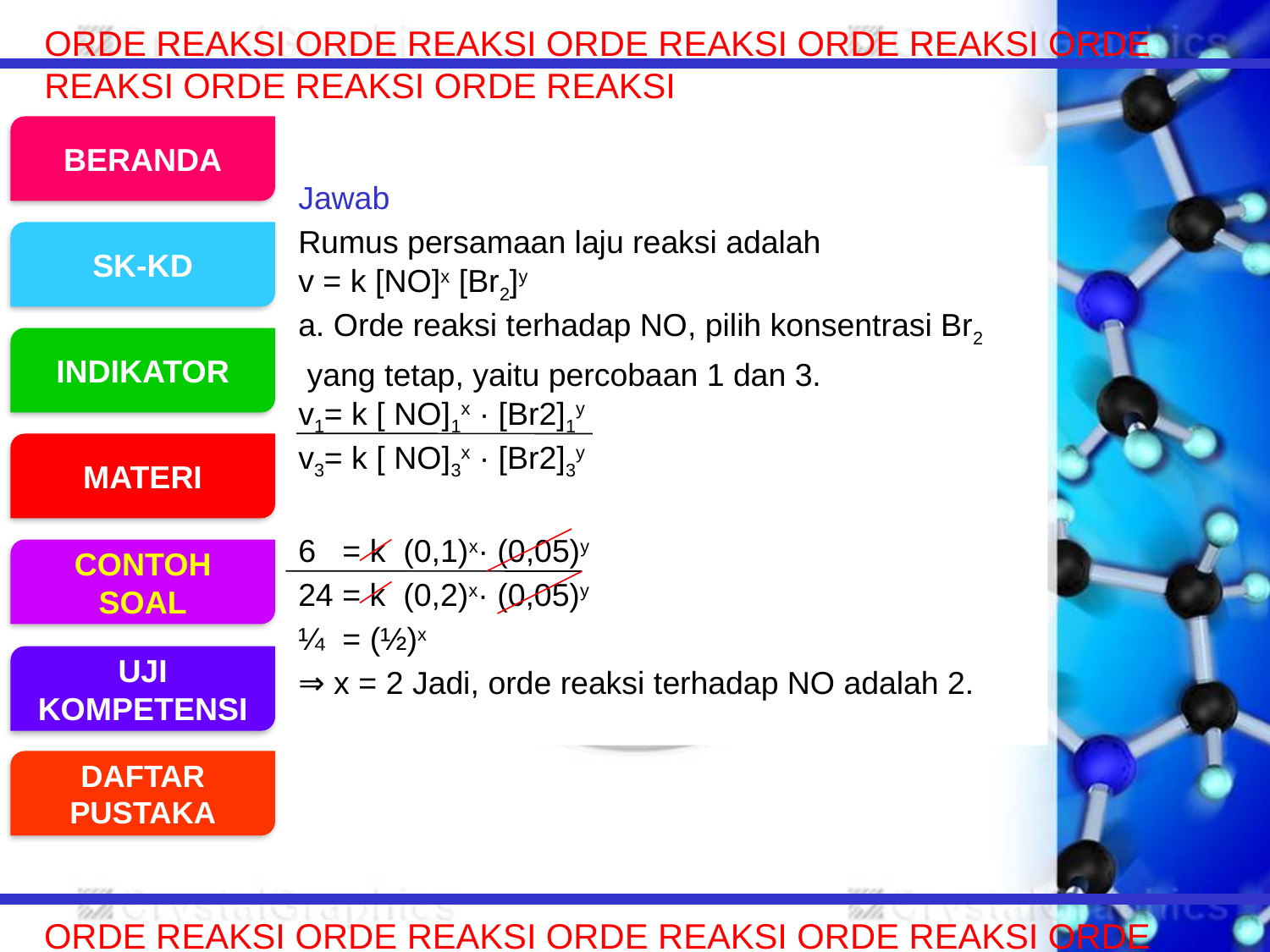

ORDE REAKSI ORDE REAKSI ORDE REAKSI ORDE REAKSI ORDE REAKSI ORDE REAKSI ORDE REAKSI
BERANDA
Jawab
Rumus persamaan laju reaksi adalah
v = k [NO]x [Br2]y
a. Orde reaksi terhadap NO, pilih konsentrasi Br2
 yang tetap, yaitu percobaan 1 dan 3.
v1= k [ NO]1x · [Br2]1y
v3= k [ NO]3x · [Br2]3y

6   = k  (0,1)x· (0,05)y
24 = k  (0,2)x· (0,05)y
¼  = (½)x
⇒ x = 2 Jadi, orde reaksi terhadap NO adalah 2.

SK-KD
INDIKATOR
MATERI
CONTOH SOAL
UJI KOMPETENSI
DAFTAR PUSTAKA
ORDE REAKSI ORDE REAKSI ORDE REAKSI ORDE REAKSI ORDE REAKSI ORDE REAKSI ORDE REAKSI